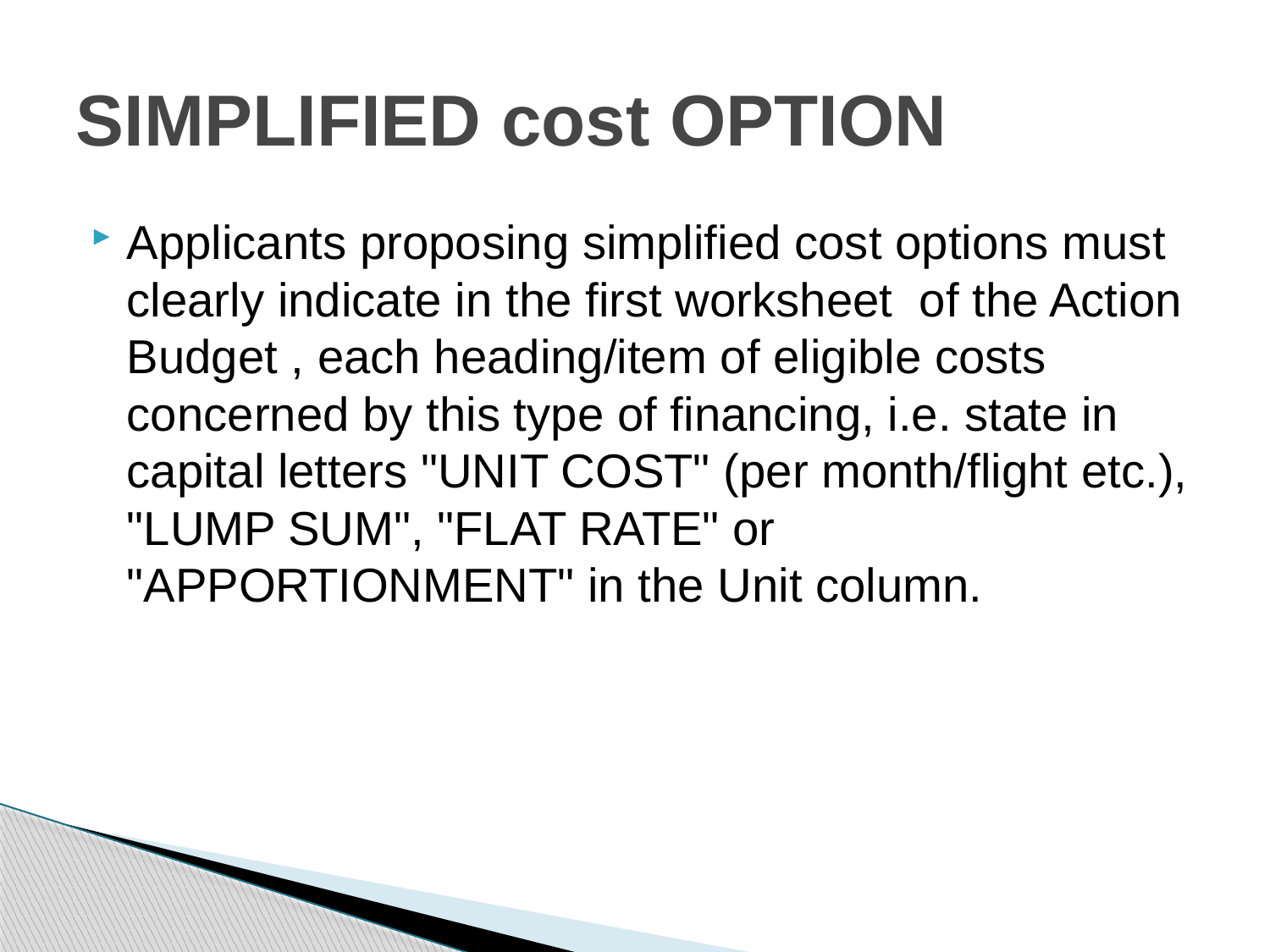

# SIMPLIFIED cost OPTION
Applicants proposing simplified cost options must clearly indicate in the first worksheet  of the Action Budget , each heading/item of eligible costs concerned by this type of financing, i.e. state in capital letters "UNIT COST" (per month/flight etc.), "LUMP SUM", "FLAT RATE" or "APPORTIONMENT" in the Unit column.